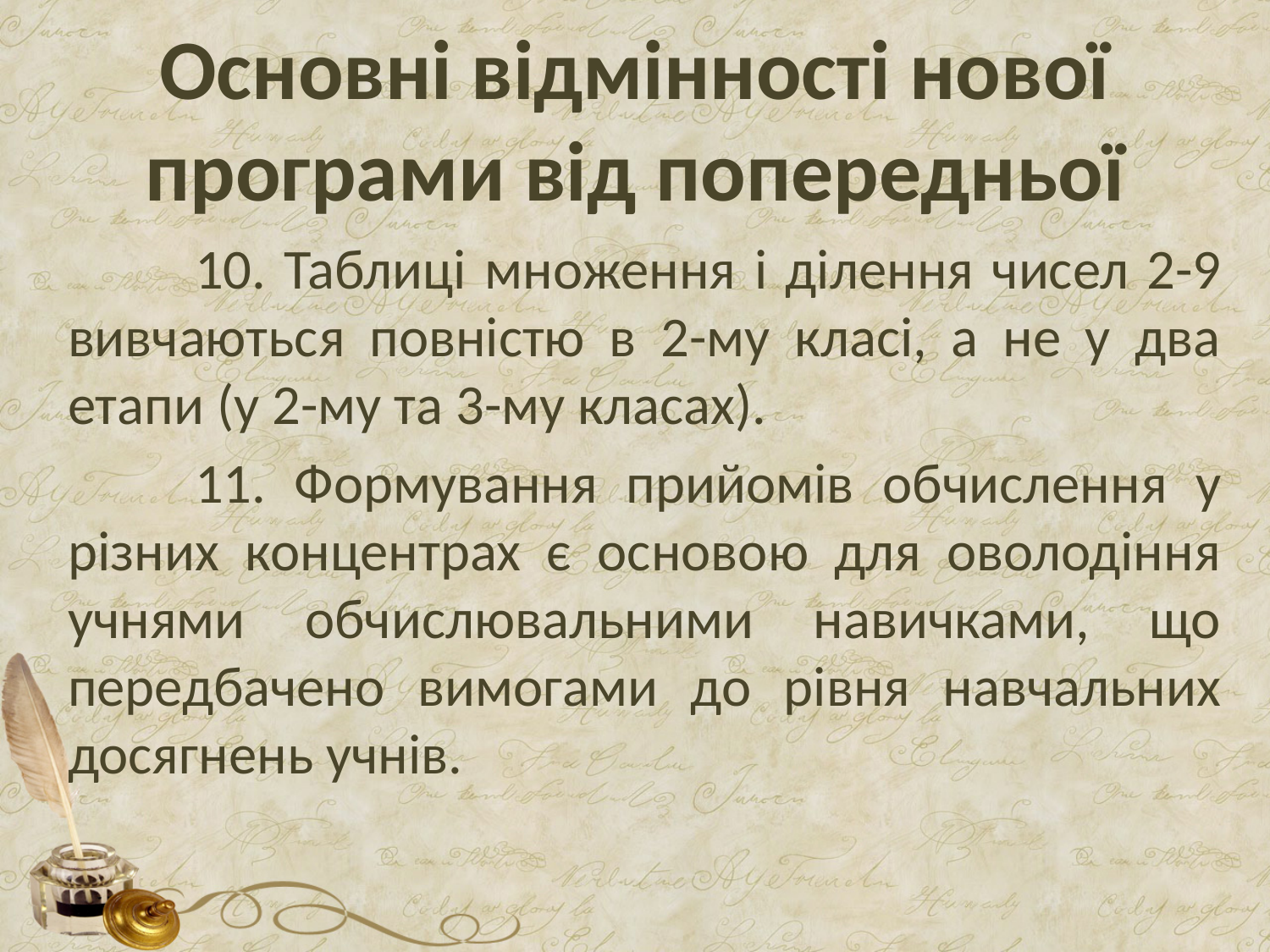

# Основні відмінності нової програми від попередньої
	10. Таблиці множення і ділення чисел 2-9 вивчаються повністю в 2-му класі, а не у два етапи (у 2-му та 3-му класах).
	11. Формування прийомів обчислення у різних концентрах є основою для оволодіння учнями обчислювальними навичками, що передбачено вимогами до рівня навчальних досягнень учнів.